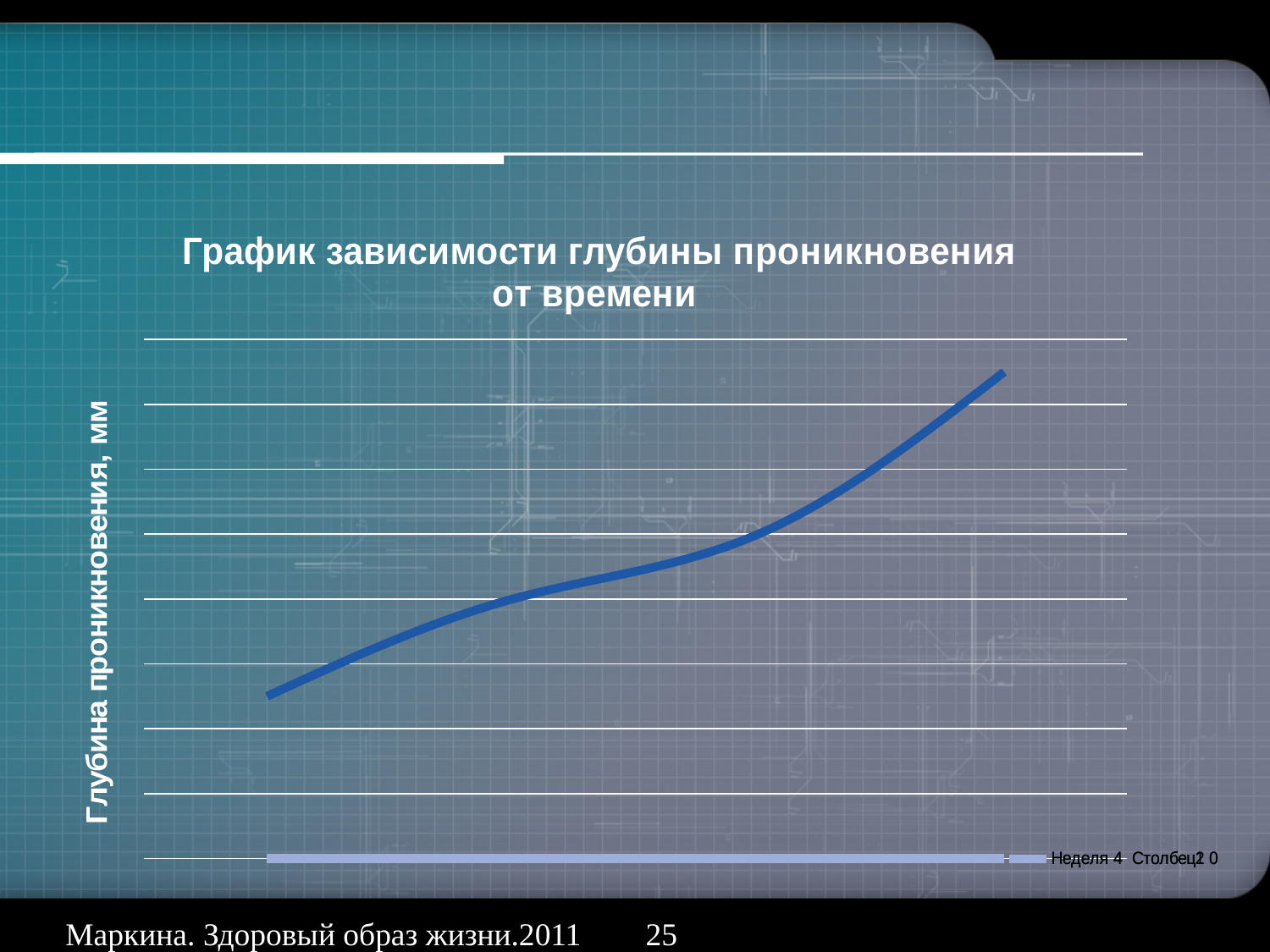

### Chart: График зависимости глубины проникновения от времени

| Category | Ряд 1 | Столбец1 | Столбец2 |
|---|---|---|---|
| Неделя 1 | 0.5 | None | None |
| Неделя 2 | 0.8 | None | None |
| Неделя 3 | 1.0 | None | None |
| Неделя 4  | 1.5 | None | None |
Маркина. Здоровый образ жизни.2011
25